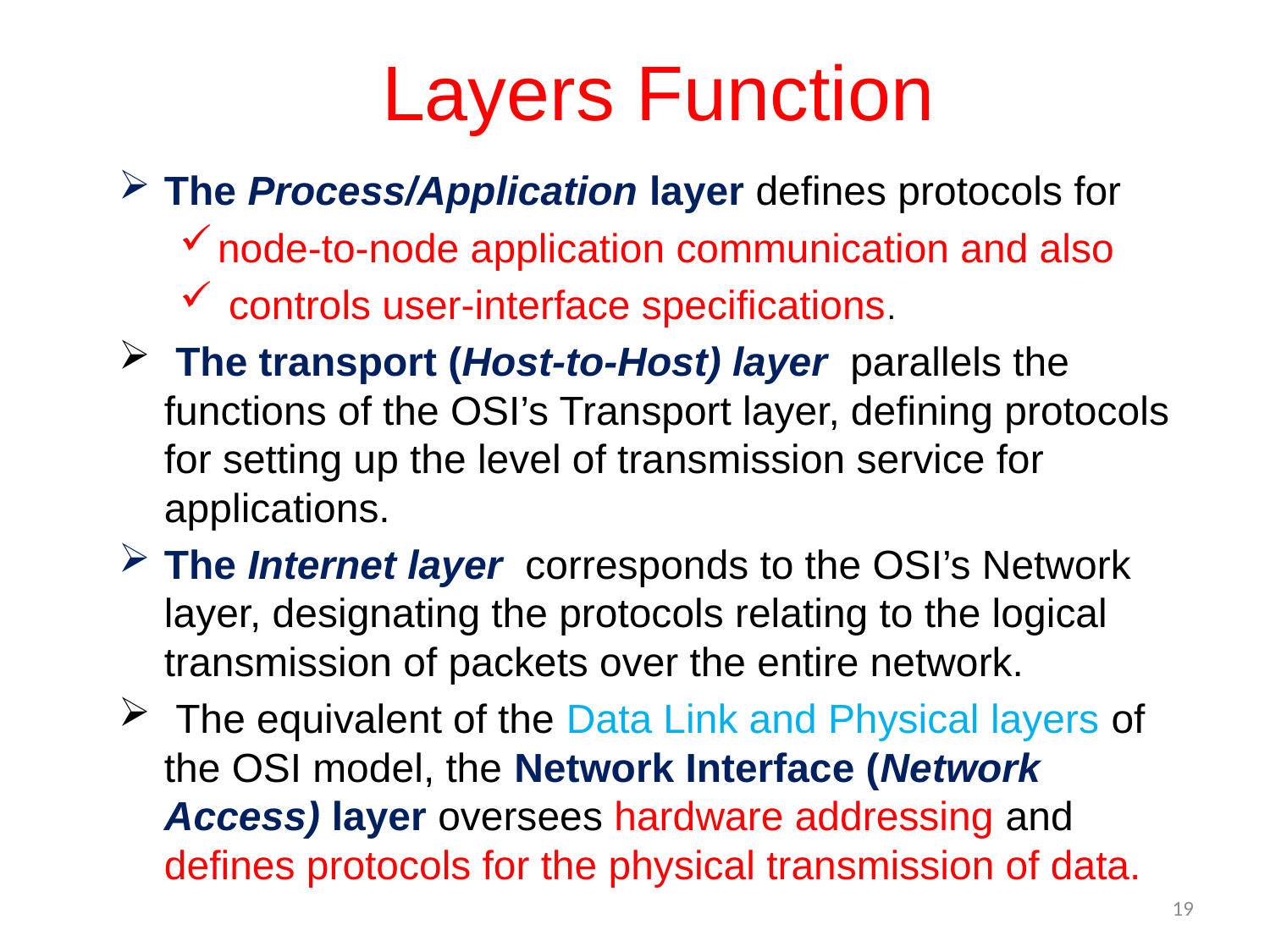

# Layers Function
The Process/Application layer defines protocols for
node-to-node application communication and also
 controls user-interface specifications.
 The transport (Host-to-Host) layer  parallels the functions of the OSI’s Transport layer, defining protocols for setting up the level of transmission service for applications.
The Internet layer  corresponds to the OSI’s Network layer, designating the protocols relating to the logical transmission of packets over the entire network.
 The equivalent of the Data Link and Physical layers of the OSI model, the Network Interface (Network Access) layer oversees hardware addressing and defines protocols for the physical transmission of data.
19